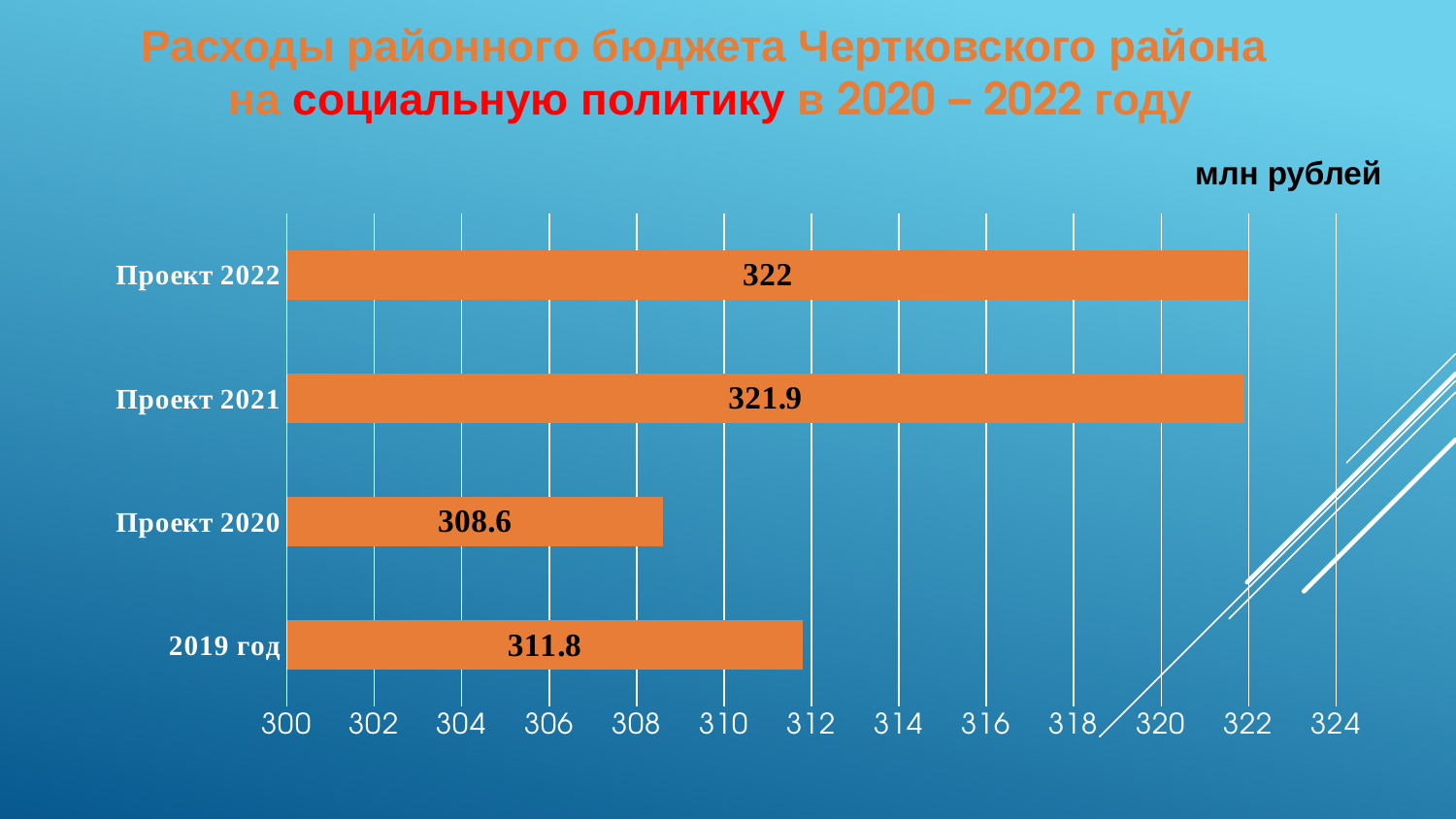

# Расходы районного бюджета Чертковского района на социальную политику в 2020 – 2022 году
млн рублей

### Chart

| Category | Ряд 1 |
|---|---|
| 2019 год | 311.8 |
| Проект 2020 | 308.6 |
| Проект 2021 | 321.9 |
| Проект 2022 | 322.0 |